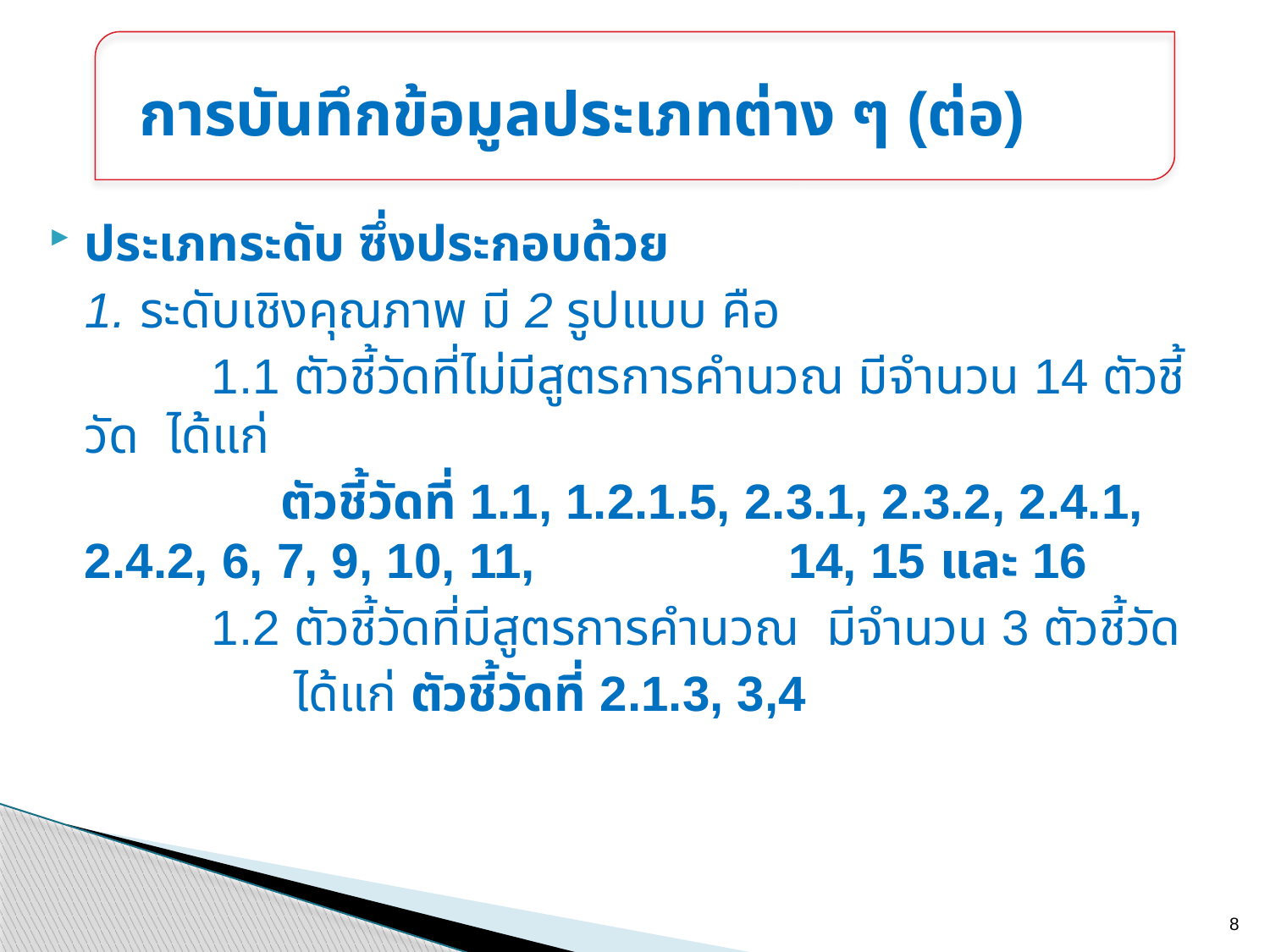

การบันทึกข้อมูลประเภทต่าง ๆ (ต่อ)
ประเภทระดับ ซึ่งประกอบด้วย
	1. ระดับเชิงคุณภาพ มี 2 รูปแบบ คือ
    	1.1 ตัวชี้วัดที่ไม่มีสูตรการคำนวณ มีจำนวน 14 ตัวชี้วัด  ได้แก่
		     ตัวชี้วัดที่ 1.1, 1.2.1.5, 2.3.1, 2.3.2, 2.4.1, 2.4.2, 6, 7, 9, 10, 11,     	     14, 15 และ 16
     	1.2 ตัวชี้วัดที่มีสูตรการคำนวณ  มีจำนวน 3 ตัวชี้วัด
		      ได้แก่ ตัวชี้วัดที่ 2.1.3, 3,4

8